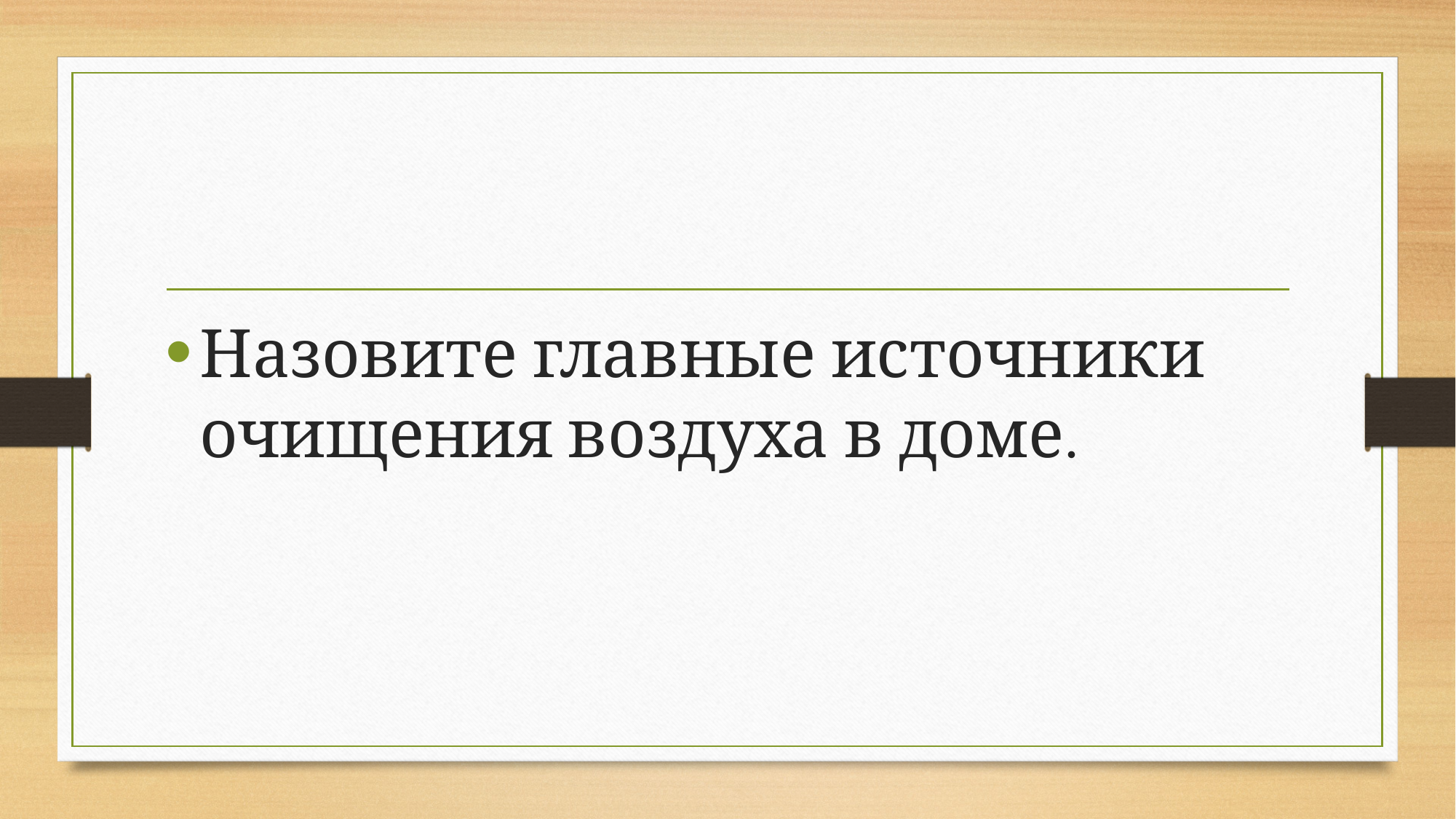

#
Назовите главные источники очищения воздуха в доме.